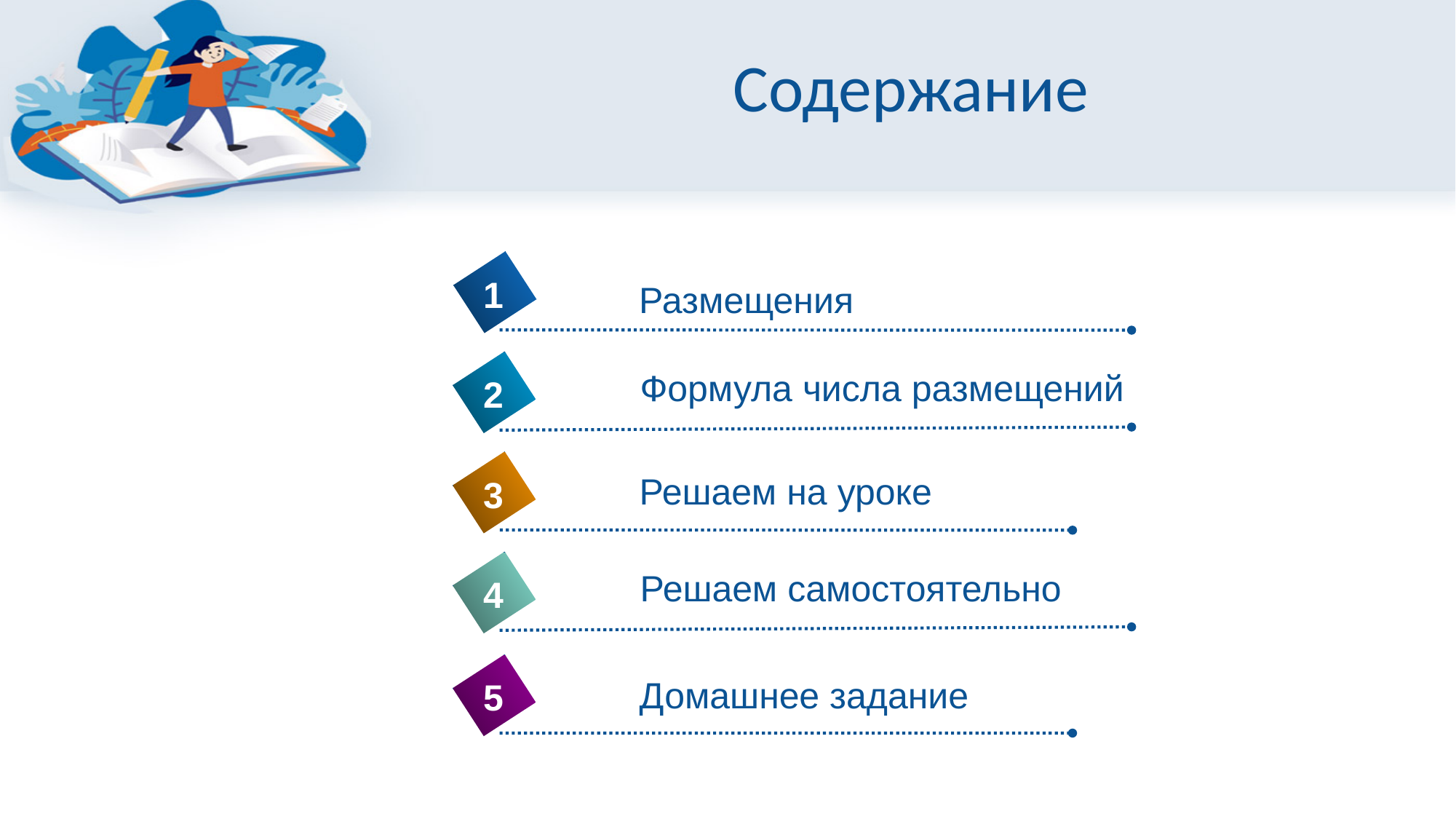

# Содержание

1
Размещения

Формула числа размещений

2

Решаем на уроке
3

Решаем самостоятельно

4

Домашнее задание
5